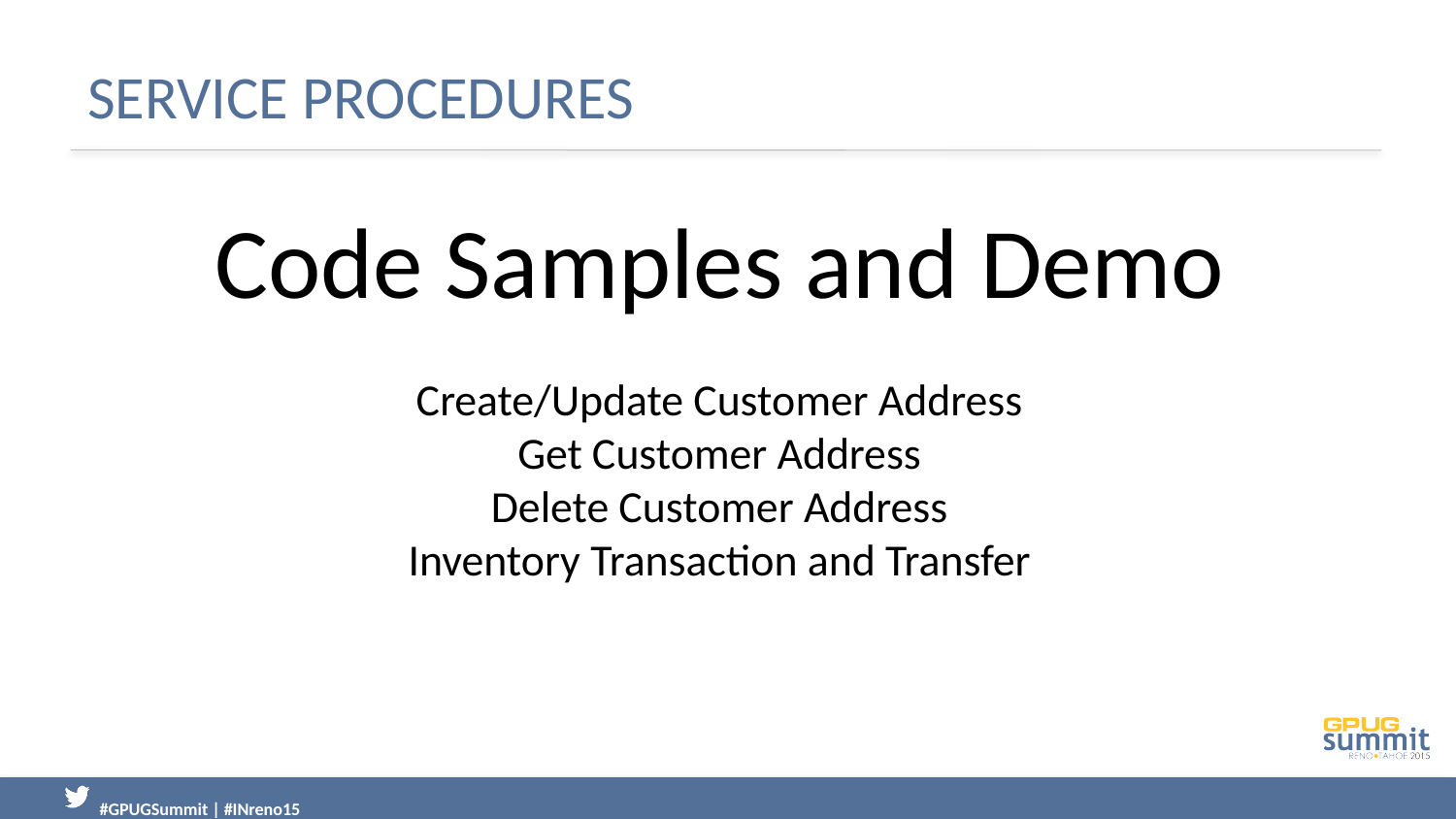

# Service Procedures
Code Samples and Demo

Create/Update Customer Address
Get Customer Address
Delete Customer Address
Inventory Transaction and Transfer